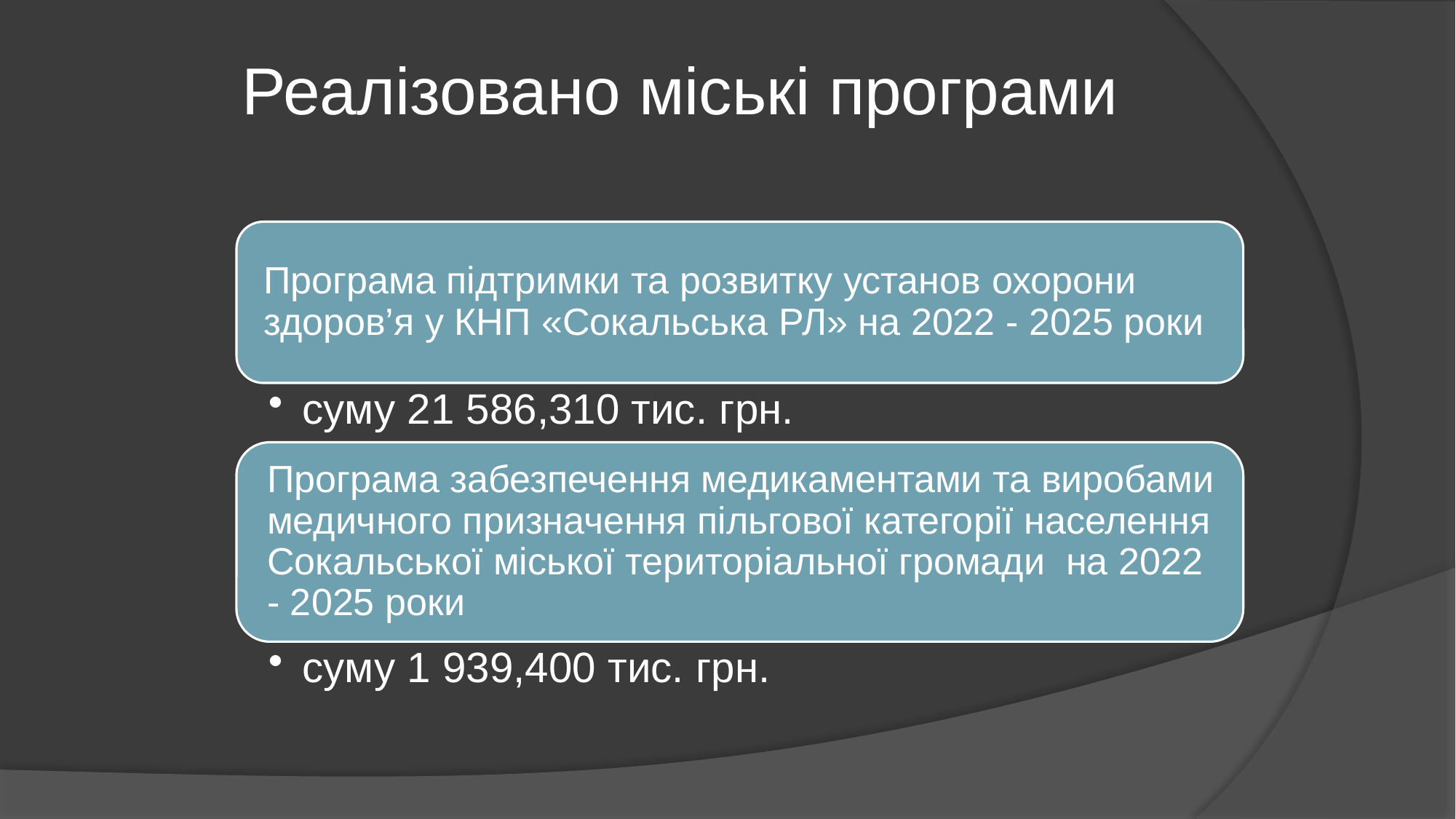

# Реалізовано міські програми
Програма підтримки та розвитку установ охорони здоров’я у КНП «Сокальська РЛ» на 2022 - 2025 роки
суму 21 586,310 тис. грн.
Програма забезпечення медикаментами та виробами медичного призначення пільгової категорії населення Сокальської міської територіальної громади  на 2022 - 2025 роки
суму 1 939,400 тис. грн.